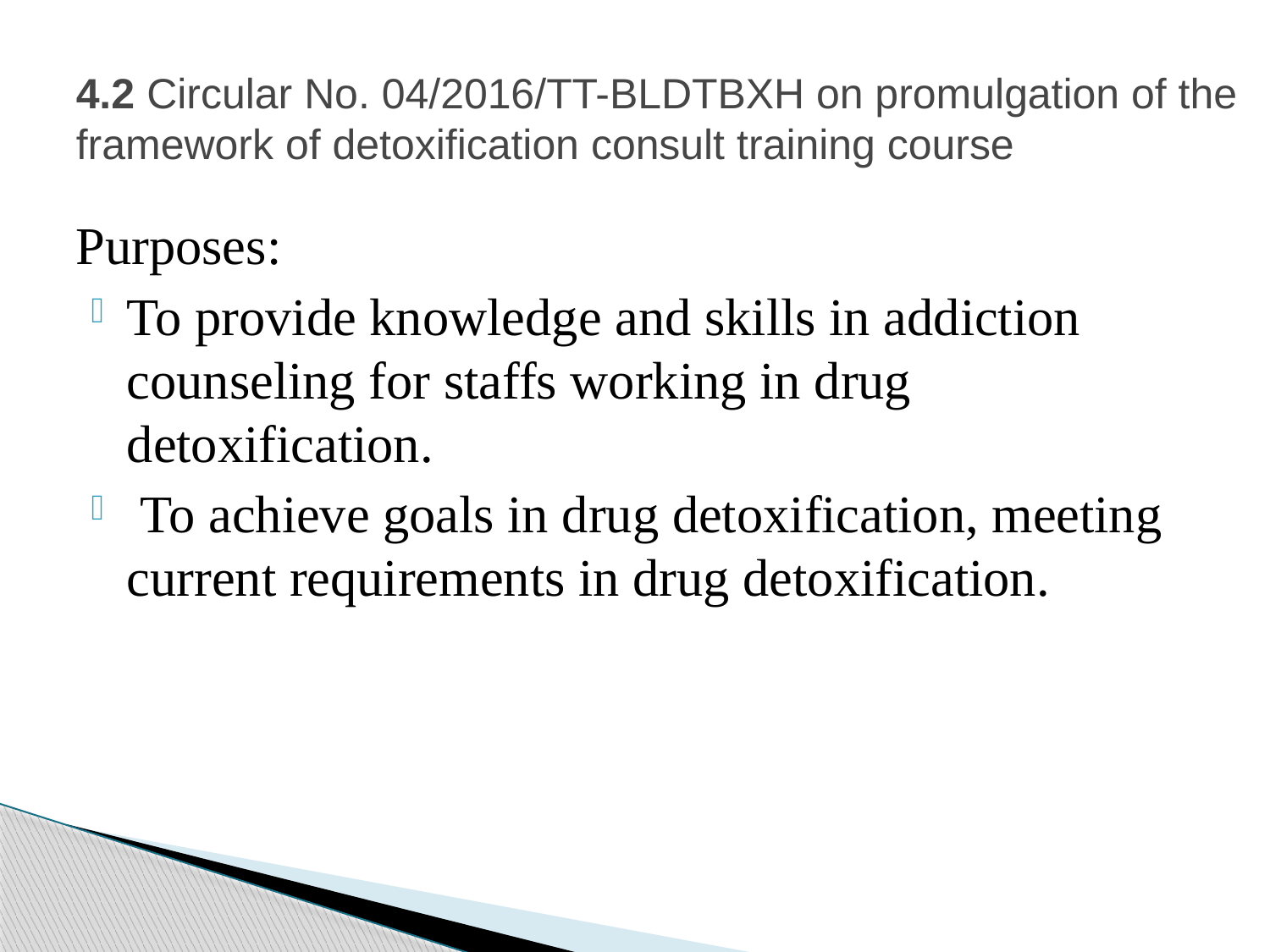

# 4.2 Circular No. 04/2016/TT-BLDTBXH on promulgation of the framework of detoxification consult training course
Purposes:
To provide knowledge and skills in addiction counseling for staffs working in drug detoxification.
 To achieve goals in drug detoxification, meeting current requirements in drug detoxification.